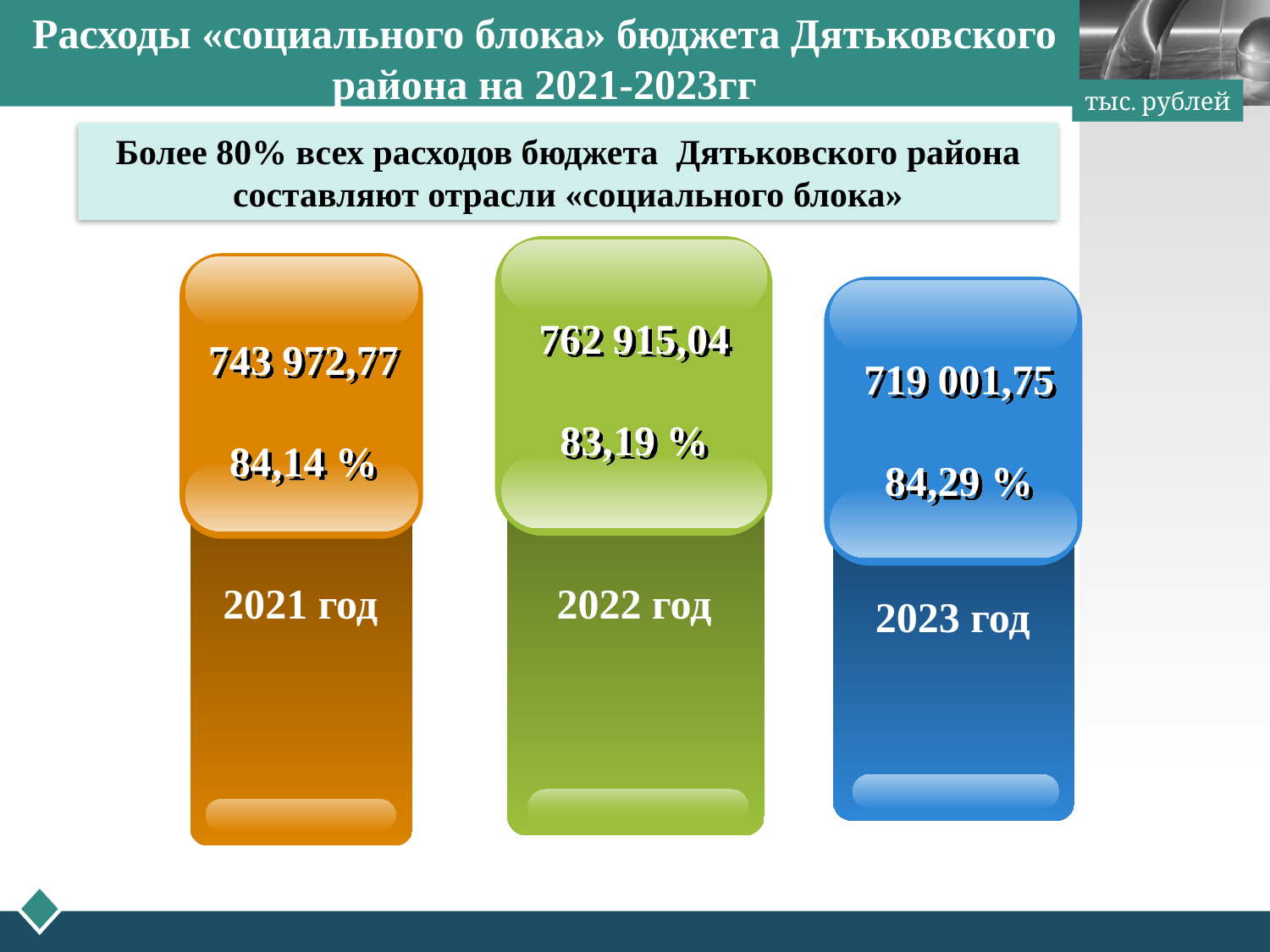

Расходы «социального блока» бюджета Дятьковского района на 2021-2023гг
тыс. рублей
Более 80% всех расходов бюджета  Дятьковского района составляют отрасли «социального блока»

762 915,04

83,19 %

2022 год

743 972,77

84,14 %

2021 год

719 001,75

84,29 %

2023 год